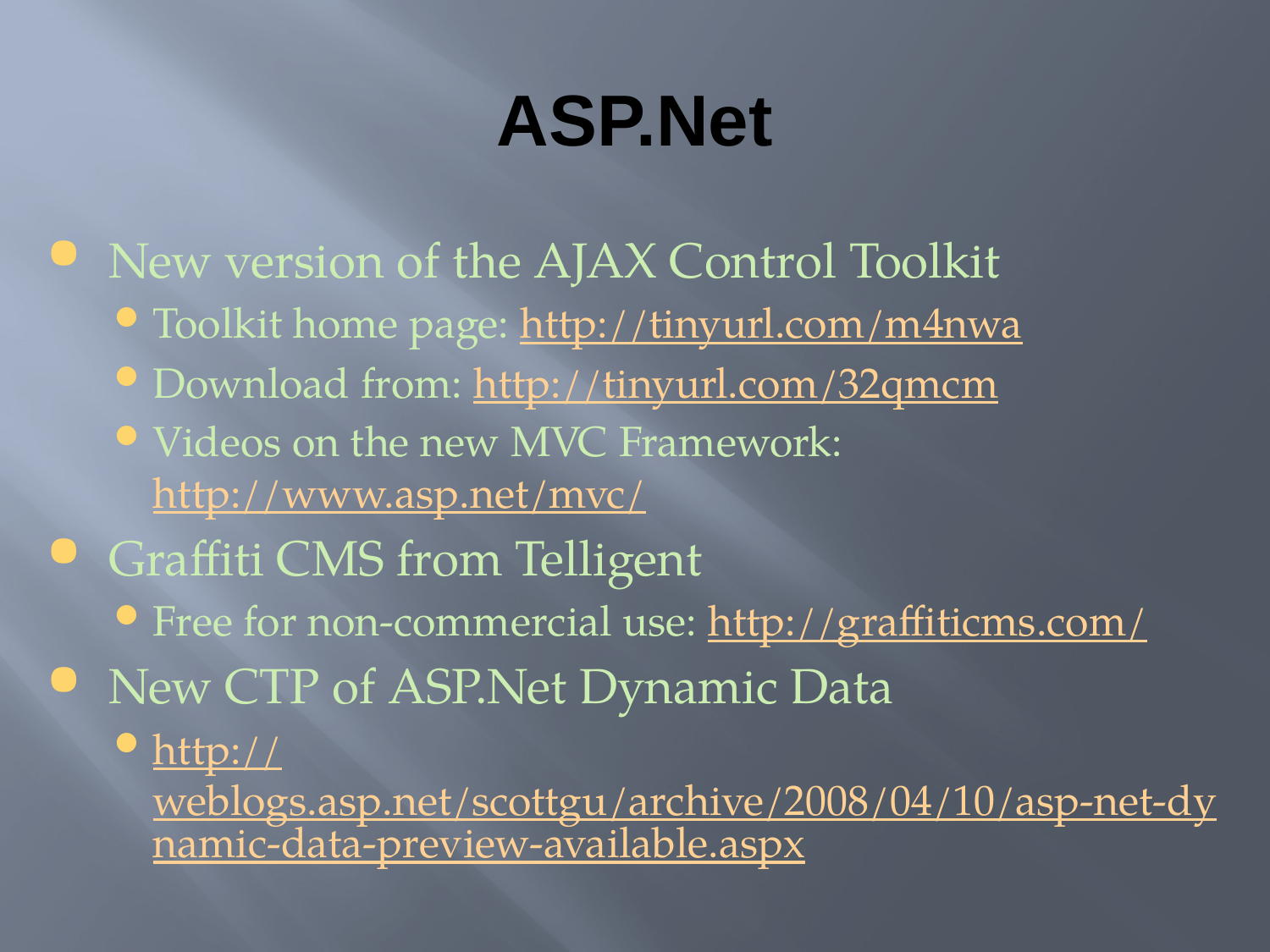

# ASP.Net
New version of the AJAX Control Toolkit
Toolkit home page: http://tinyurl.com/m4nwa
Download from: http://tinyurl.com/32qmcm
Videos on the new MVC Framework: http://www.asp.net/mvc/
Graffiti CMS from Telligent
Free for non-commercial use: http://graffiticms.com/
New CTP of ASP.Net Dynamic Data
http://weblogs.asp.net/scottgu/archive/2008/04/10/asp-net-dynamic-data-preview-available.aspx